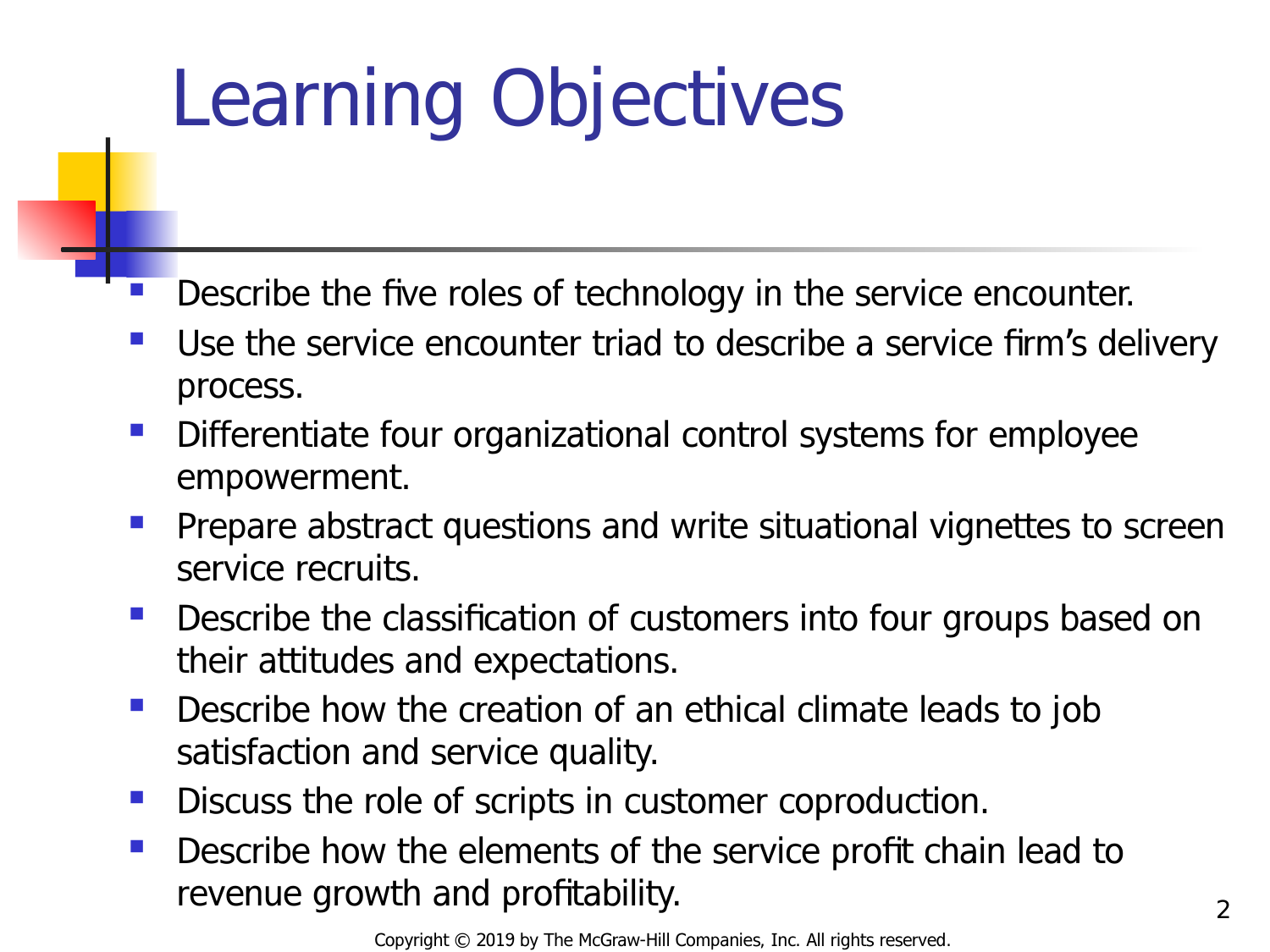

# Learning Objectives
Describe the five roles of technology in the service encounter.
Use the service encounter triad to describe a service firm’s delivery process.
Differentiate four organizational control systems for employee empowerment.
Prepare abstract questions and write situational vignettes to screen service recruits.
Describe the classification of customers into four groups based on their attitudes and expectations.
Describe how the creation of an ethical climate leads to job satisfaction and service quality.
Discuss the role of scripts in customer coproduction.
Describe how the elements of the service profit chain lead to revenue growth and profitability.
2
Copyright © 2019 by The McGraw-Hill Companies, Inc. All rights reserved.